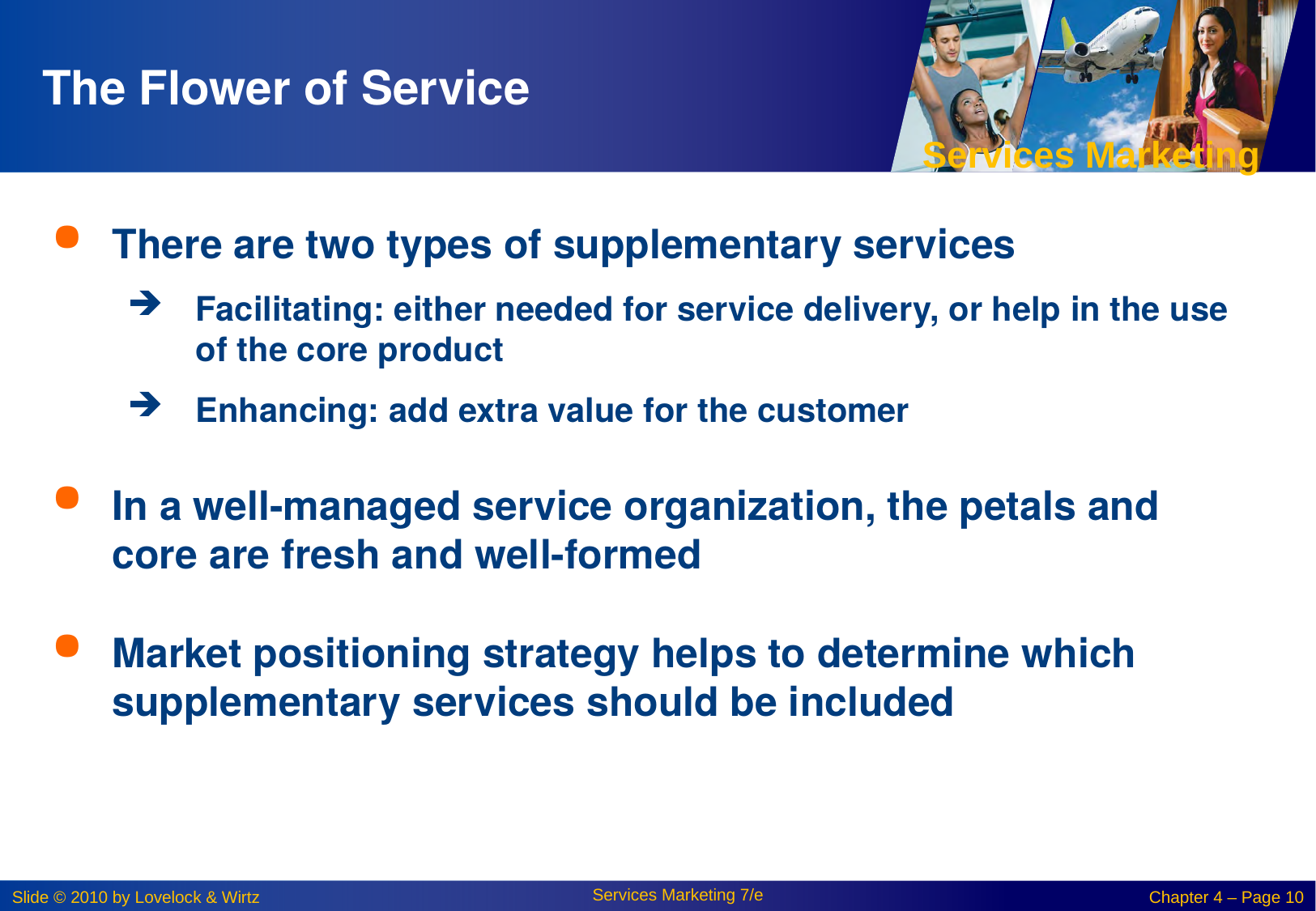

# The Flower of Service
There are two types of supplementary services
Facilitating: either needed for service delivery, or help in the use of the core product
Enhancing: add extra value for the customer
In a well-managed service organization, the petals and core are fresh and well-formed
Market positioning strategy helps to determine which supplementary services should be included